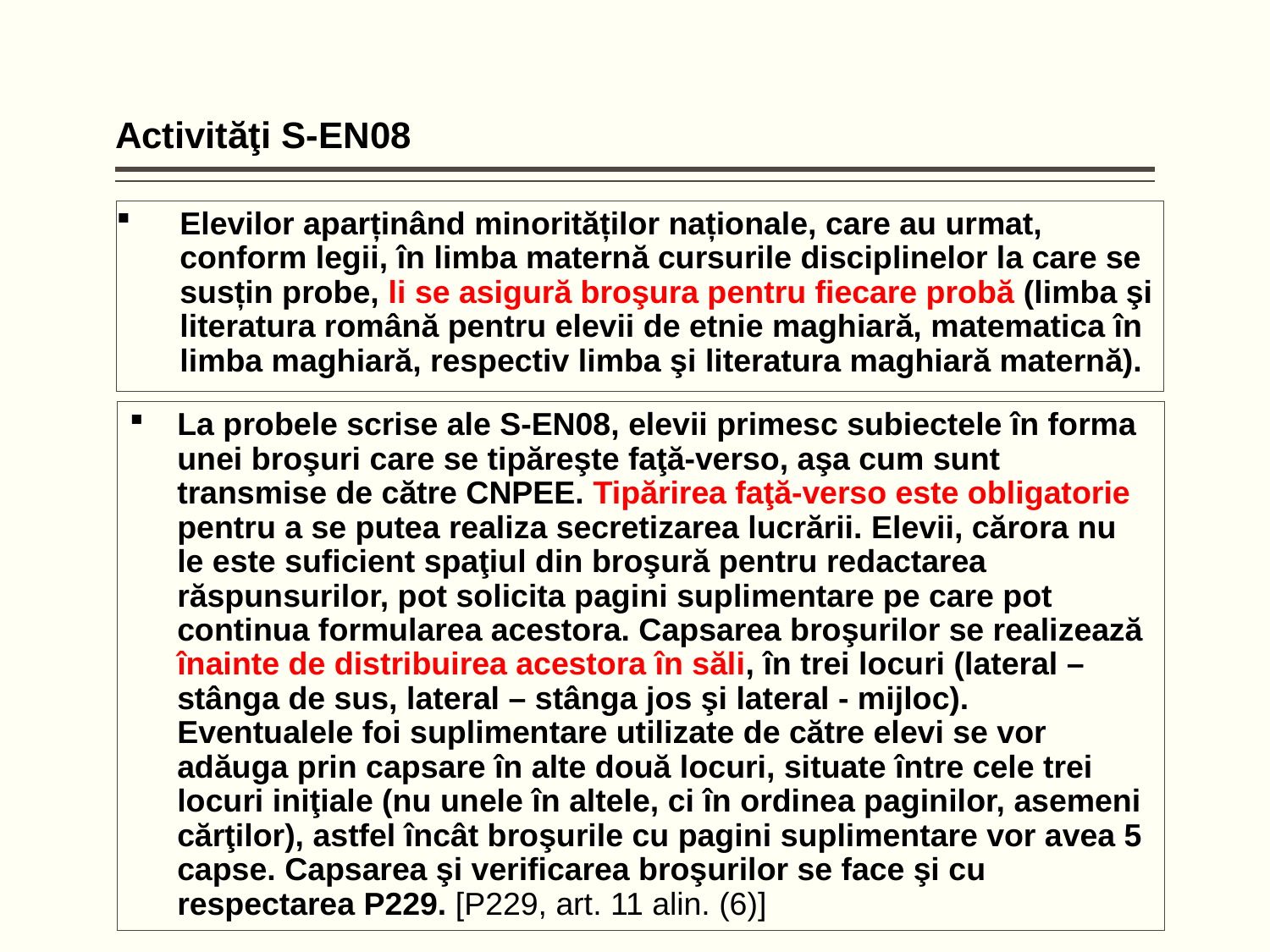

Activităţi S-EN08
# Elevilor aparținând minorităților naționale, care au urmat, conform legii, în limba maternă cursurile disciplinelor la care se susțin probe, li se asigură broşura pentru fiecare probă (limba şi literatura română pentru elevii de etnie maghiară, matematica în limba maghiară, respectiv limba şi literatura maghiară maternă).
La probele scrise ale S-EN08, elevii primesc subiectele în forma unei broşuri care se tipăreşte faţă-verso, aşa cum sunt transmise de către CNPEE. Tipărirea faţă-verso este obligatorie pentru a se putea realiza secretizarea lucrării. Elevii, cărora nu le este suficient spaţiul din broşură pentru redactarea răspunsurilor, pot solicita pagini suplimentare pe care pot continua formularea acestora. Capsarea broşurilor se realizează înainte de distribuirea acestora în săli, în trei locuri (lateral – stânga de sus, lateral – stânga jos şi lateral - mijloc). Eventualele foi suplimentare utilizate de către elevi se vor adăuga prin capsare în alte două locuri, situate între cele trei locuri iniţiale (nu unele în altele, ci în ordinea paginilor, asemeni cărţilor), astfel încât broşurile cu pagini suplimentare vor avea 5 capse. Capsarea şi verificarea broşurilor se face şi cu respectarea P229. [P229, art. 11 alin. (6)]